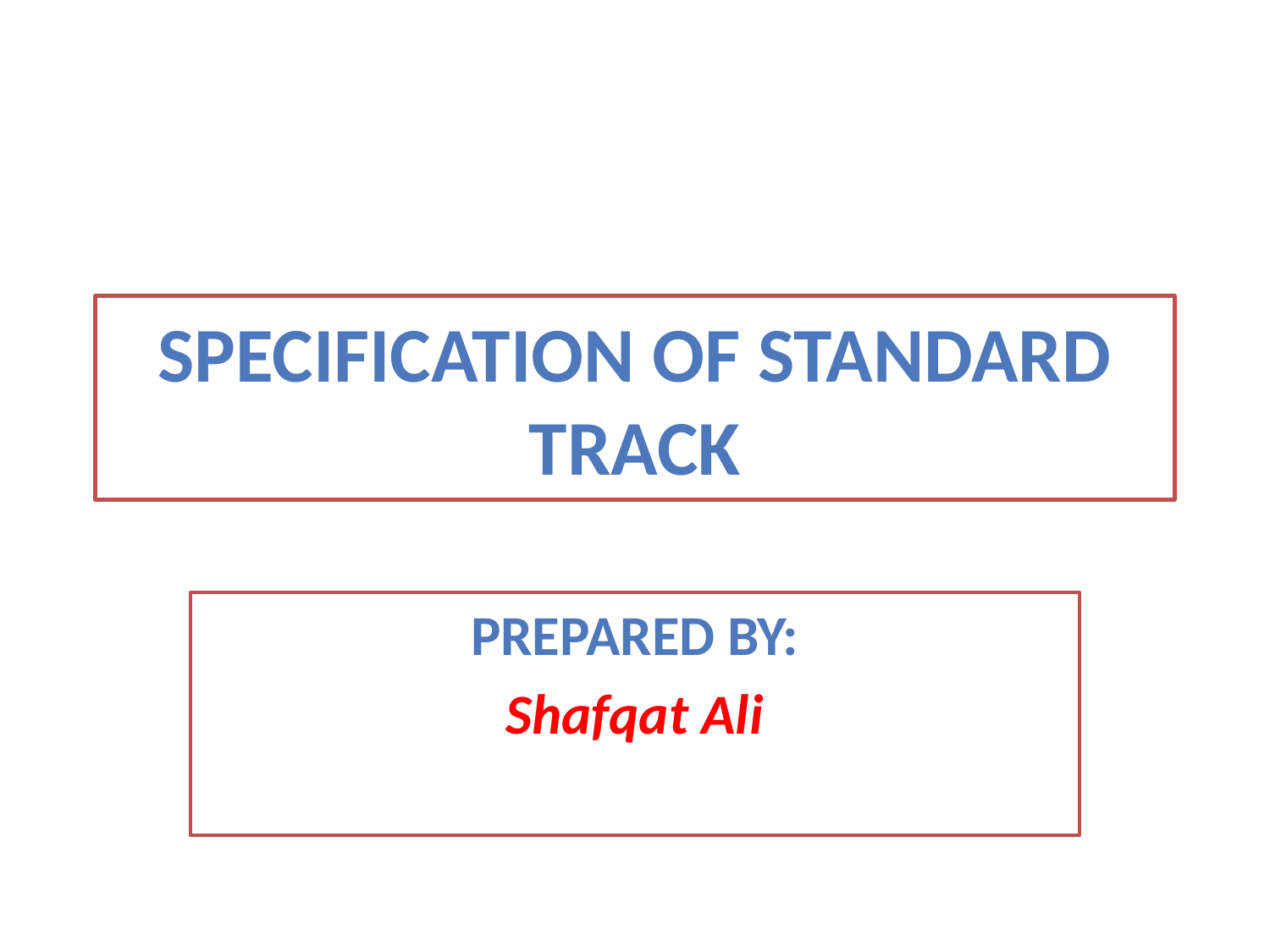

# Specification of Standard Track
Prepared By:
Shafqat Ali